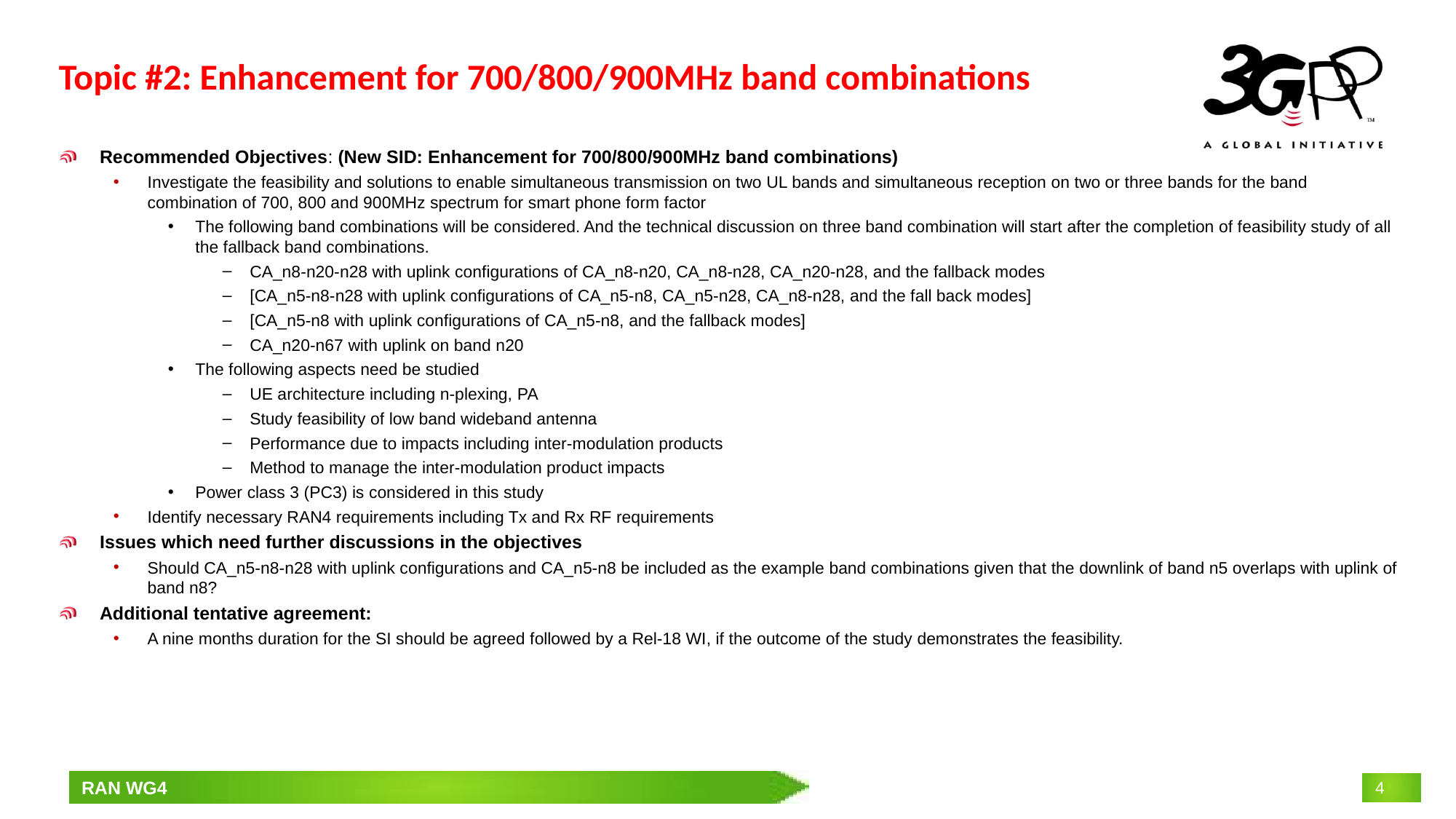

# Topic #2: Enhancement for 700/800/900MHz band combinations
Recommended Objectives: (New SID: Enhancement for 700/800/900MHz band combinations)
Investigate the feasibility and solutions to enable simultaneous transmission on two UL bands and simultaneous reception on two or three bands for the band combination of 700, 800 and 900MHz spectrum for smart phone form factor
The following band combinations will be considered. And the technical discussion on three band combination will start after the completion of feasibility study of all the fallback band combinations.
CA_n8-n20-n28 with uplink configurations of CA_n8-n20, CA_n8-n28, CA_n20-n28, and the fallback modes
[CA_n5-n8-n28 with uplink configurations of CA_n5-n8, CA_n5-n28, CA_n8-n28, and the fall back modes]
[CA_n5-n8 with uplink configurations of CA_n5-n8, and the fallback modes]
CA_n20-n67 with uplink on band n20
The following aspects need be studied
UE architecture including n-plexing, PA
Study feasibility of low band wideband antenna
Performance due to impacts including inter-modulation products
Method to manage the inter-modulation product impacts
Power class 3 (PC3) is considered in this study
Identify necessary RAN4 requirements including Tx and Rx RF requirements
Issues which need further discussions in the objectives
Should CA_n5-n8-n28 with uplink configurations and CA_n5-n8 be included as the example band combinations given that the downlink of band n5 overlaps with uplink of band n8?
Additional tentative agreement:
A nine months duration for the SI should be agreed followed by a Rel-18 WI, if the outcome of the study demonstrates the feasibility.